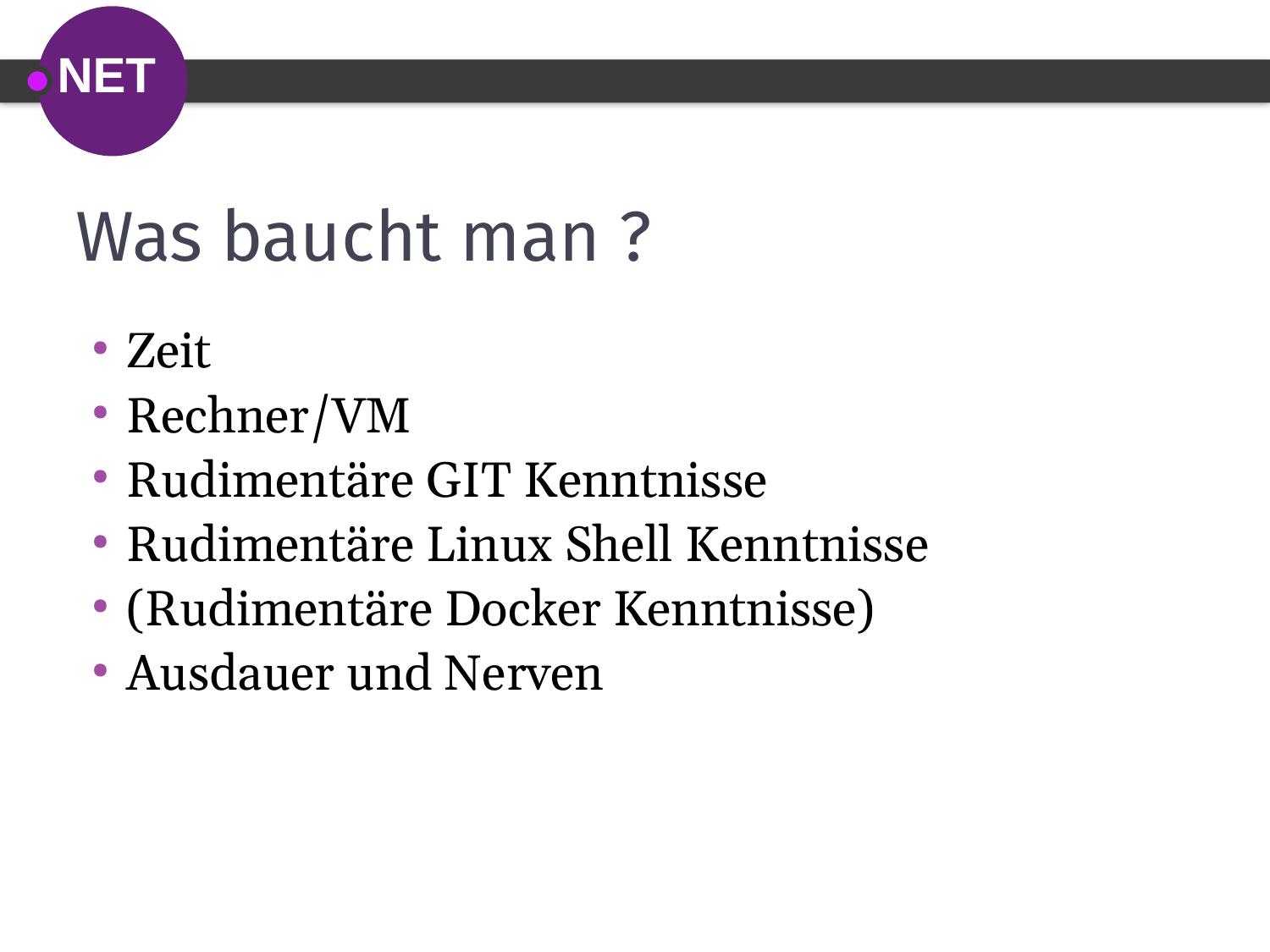

# Was baucht man ?
Zeit
Rechner/VM
Rudimentäre GIT Kenntnisse
Rudimentäre Linux Shell Kenntnisse
(Rudimentäre Docker Kenntnisse)
Ausdauer und Nerven